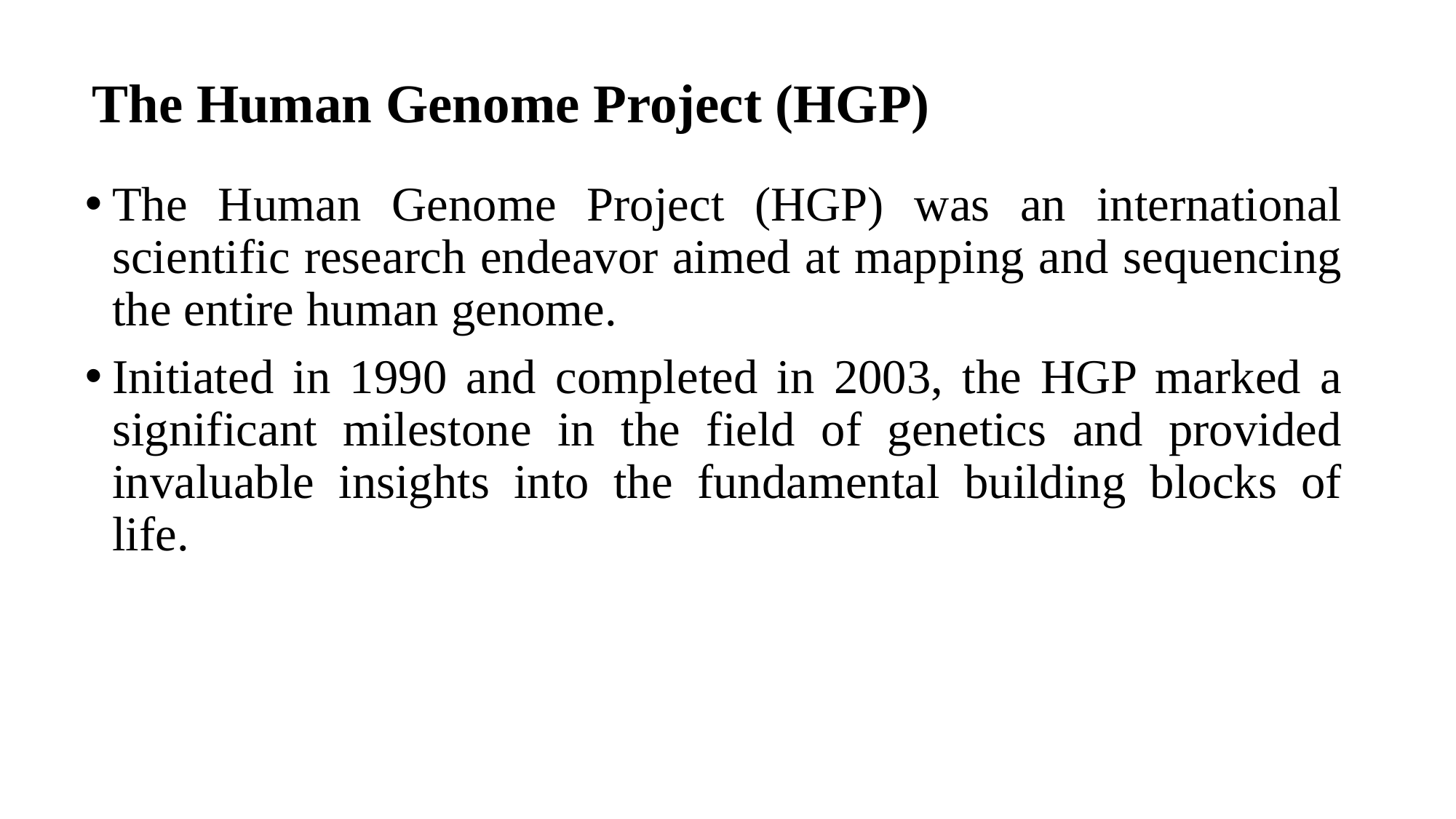

# The Human Genome Project (HGP)
The Human Genome Project (HGP) was an international scientific research endeavor aimed at mapping and sequencing the entire human genome.
Initiated in 1990 and completed in 2003, the HGP marked a significant milestone in the field of genetics and provided invaluable insights into the fundamental building blocks of life.